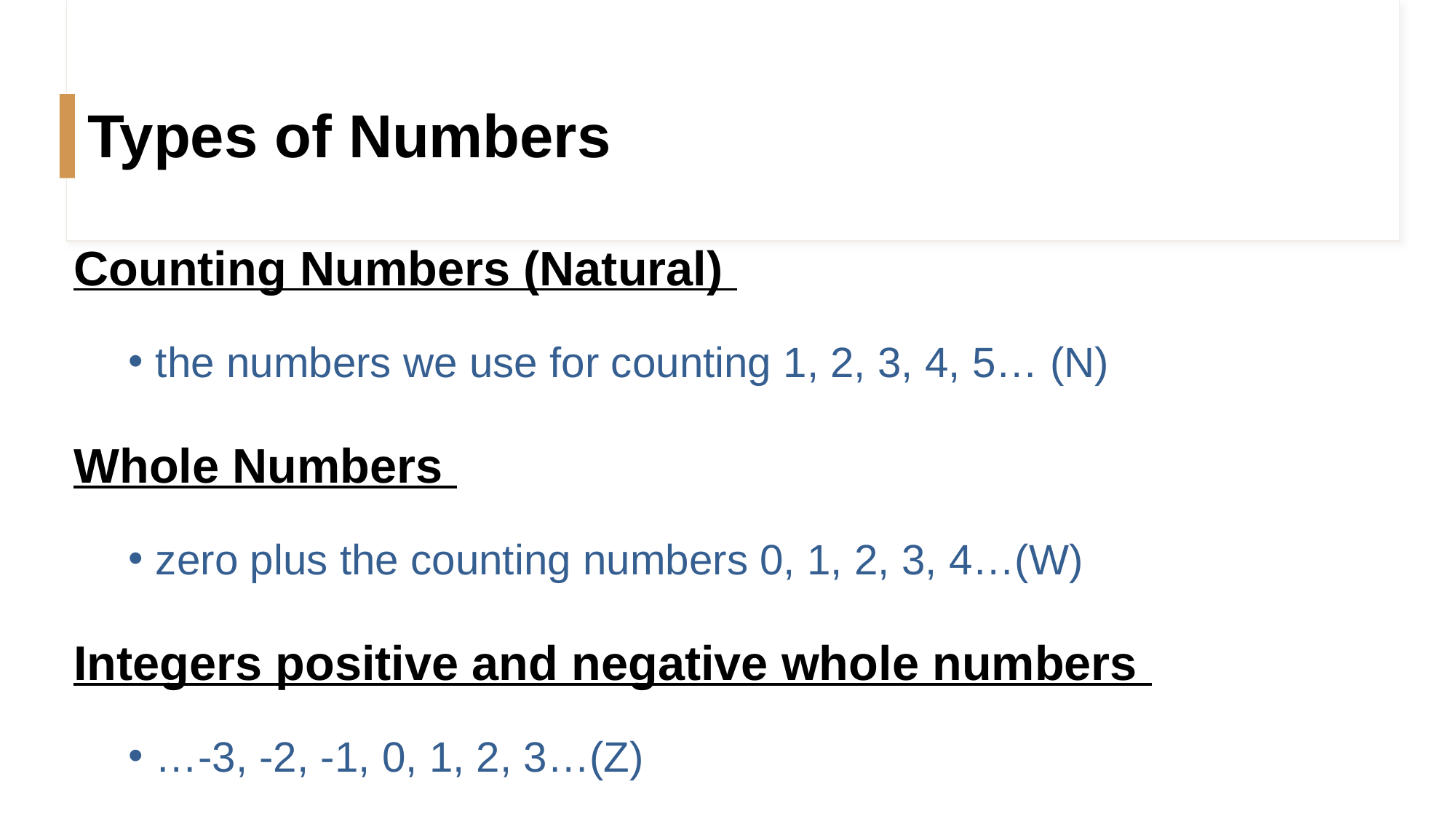

# Types of Numbers
Counting Numbers (Natural)
the numbers we use for counting 1, 2, 3, 4, 5… (N)
Whole Numbers
zero plus the counting numbers 0, 1, 2, 3, 4…(W)
Integers positive and negative whole numbers
…-3, -2, -1, 0, 1, 2, 3…(Z)